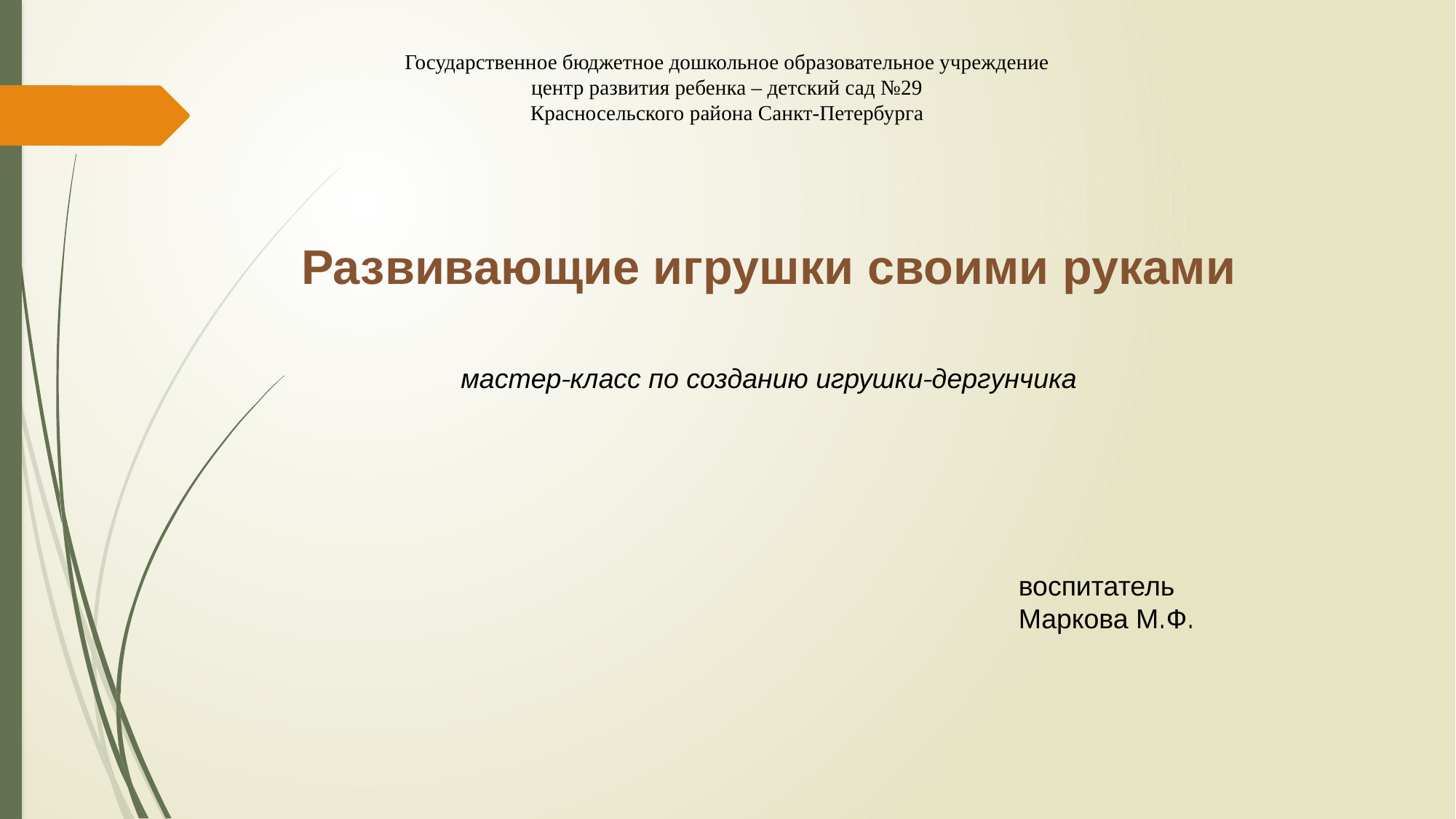

Государственное бюджетное дошкольное образовательное учреждение
центр развития ребенка – детский сад №29
Красносельского района Санкт-Петербурга
Развивающие игрушки своими руками
мастер-класс по созданию игрушки-дергунчика
воспитатель
Маркова М.Ф.